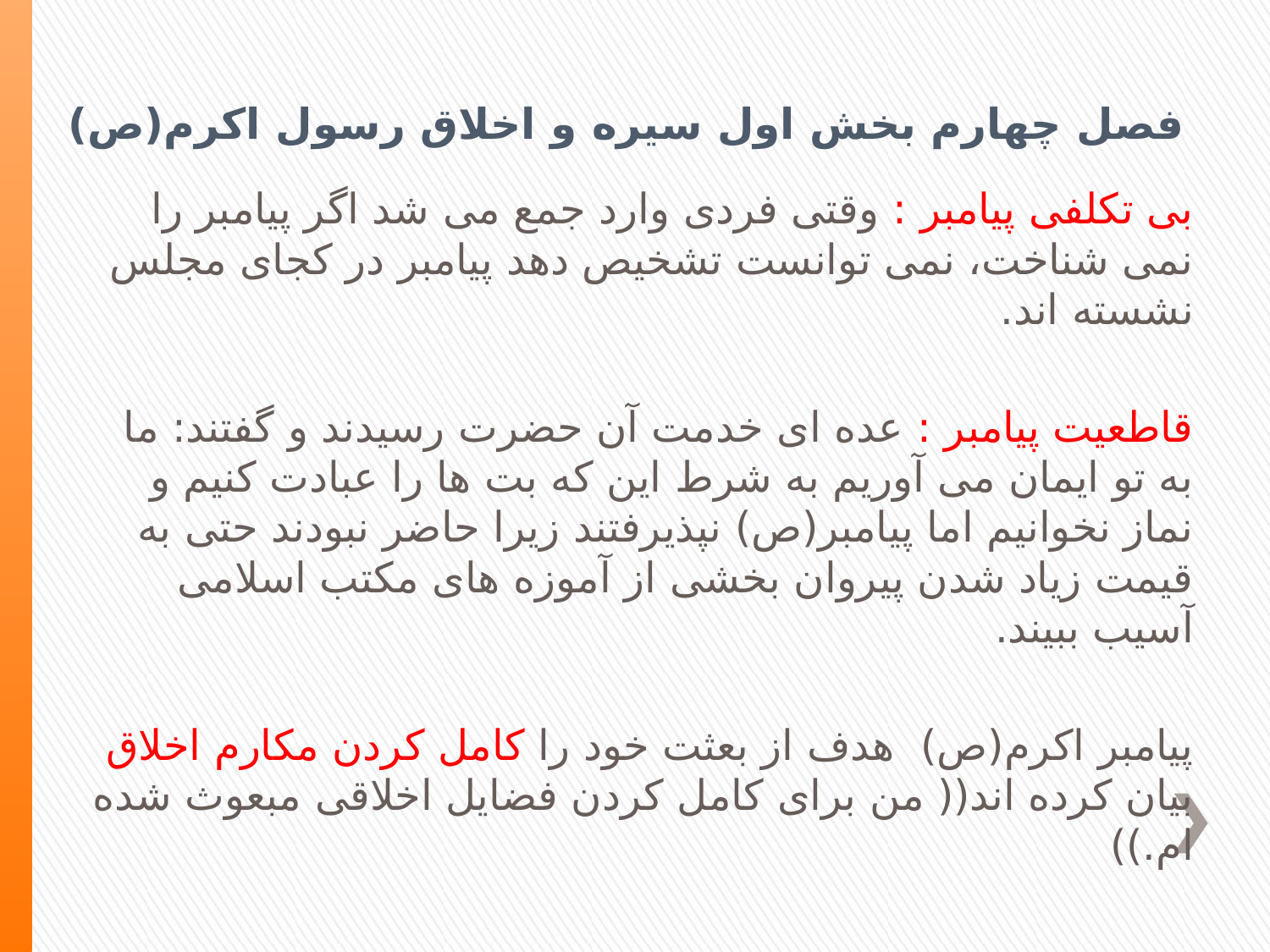

# فصل چهارم بخش اول سیره و اخلاق رسول اکرم(ص)
بی تکلفی پیامبر : وقتی فردی وارد جمع می شد اگر پیامبر را نمی شناخت، نمی توانست تشخیص دهد پیامبر در کجای مجلس نشسته اند.

قاطعیت پیامبر : عده ای خدمت آن حضرت رسیدند و گفتند: ما به تو ایمان می آوریم به شرط این که بت ها را عبادت کنیم و نماز نخوانیم اما پیامبر(ص) نپذیرفتند زیرا حاضر نبودند حتی به قیمت زیاد شدن پیروان بخشی از آموزه های مکتب اسلامی آسیب ببیند.

پیامبر اکرم(ص)  هدف از بعثت خود را کامل کردن مکارم اخلاق بیان کرده اند(( من برای کامل کردن فضایل اخلاقی مبعوث شده ام.))